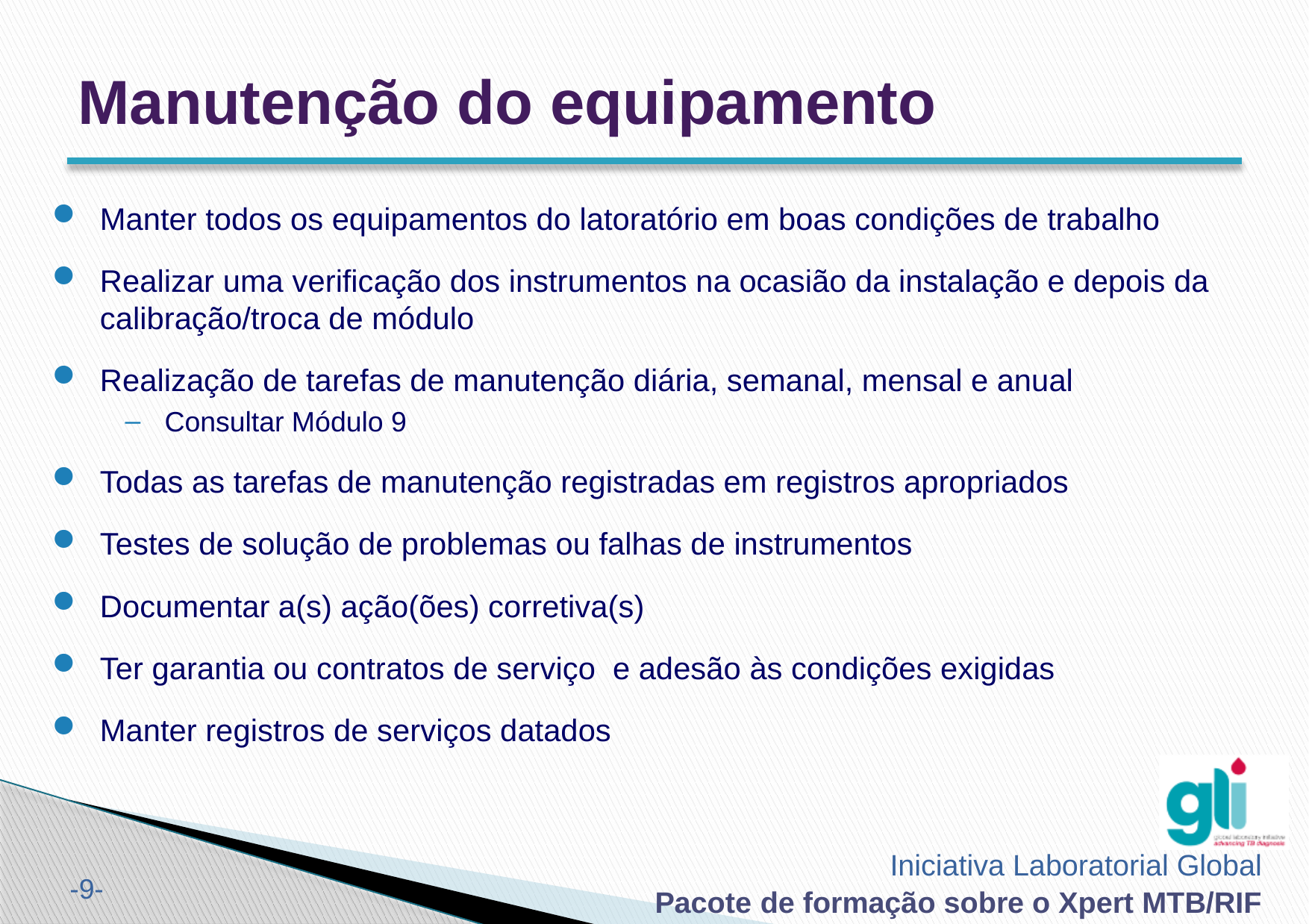

# Manutenção do equipamento
Manter todos os equipamentos do latoratório em boas condições de trabalho
Realizar uma verificação dos instrumentos na ocasião da instalação e depois da calibração/troca de módulo
Realização de tarefas de manutenção diária, semanal, mensal e anual
Consultar Módulo 9
Todas as tarefas de manutenção registradas em registros apropriados
Testes de solução de problemas ou falhas de instrumentos
Documentar a(s) ação(ões) corretiva(s)
Ter garantia ou contratos de serviço  e adesão às condições exigidas
Manter registros de serviços datados